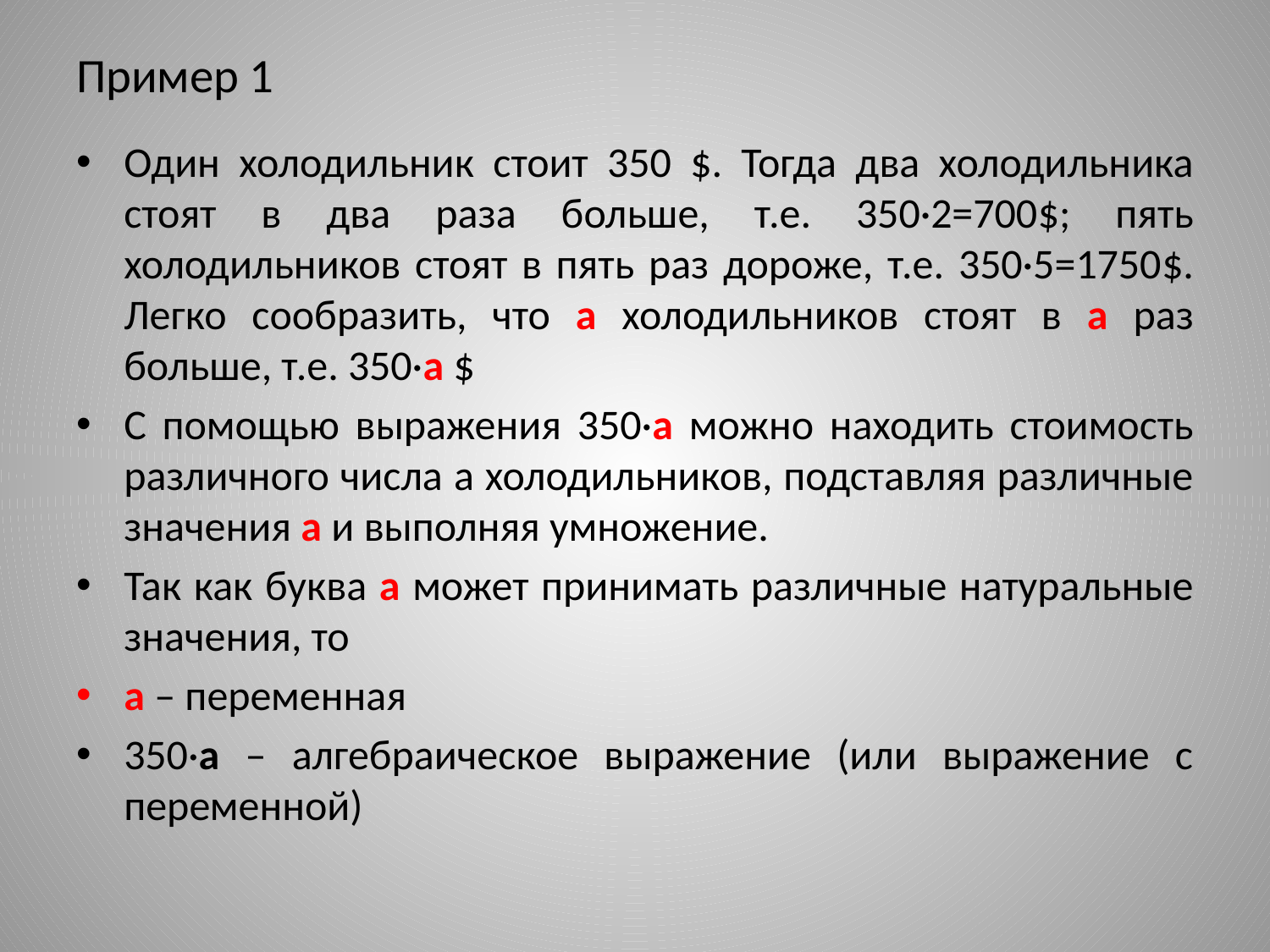

# Пример 1
Один холодильник стоит 350 $. Тогда два холодильника стоят в два раза больше, т.е. 350·2=700$; пять холодильников стоят в пять раз дороже, т.е. 350·5=1750$. Легко сообразить, что а холодильников стоят в а раз больше, т.е. 350·а $
С помощью выражения 350·а можно находить стоимость различного числа а холодильников, подставляя различные значения а и выполняя умножение.
Так как буква а может принимать различные натуральные значения, то
а – переменная
350·а – алгебраическое выражение (или выражение с переменной)